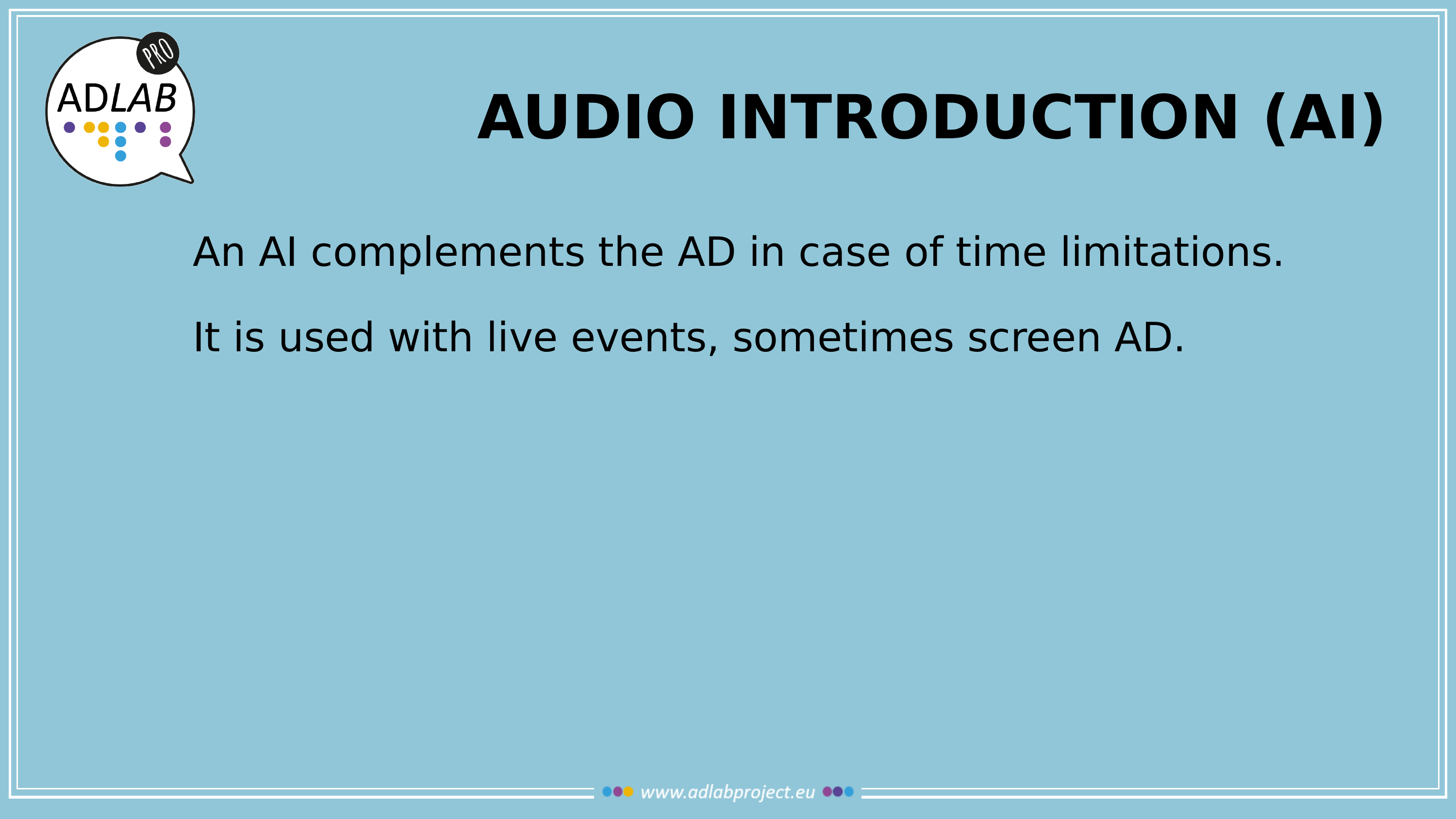

# AUDIO INTRODUCTION (AI)
An AI complements the AD in case of time limitations.
It is used with live events, sometimes screen AD.